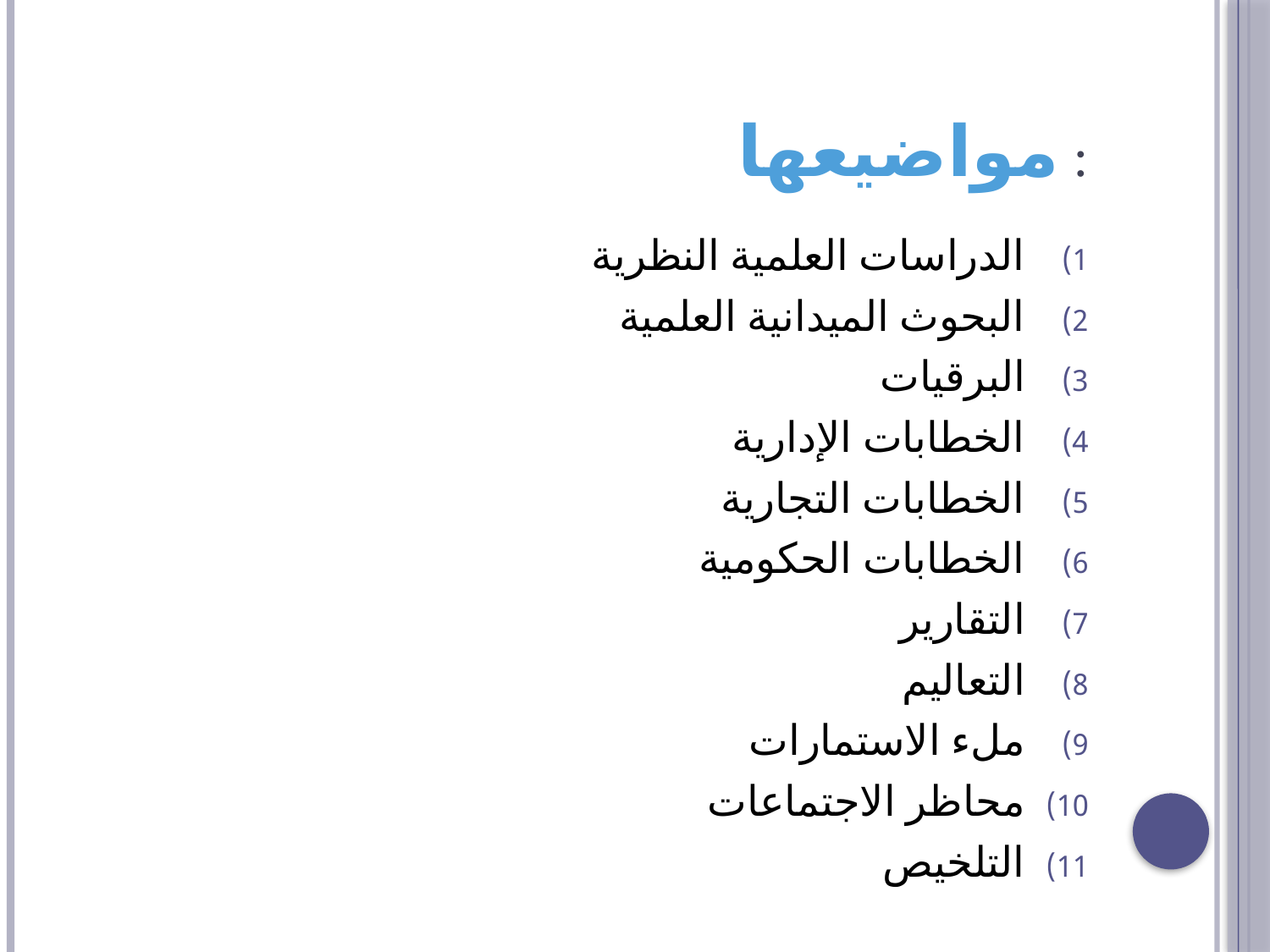

# مواضيعها :
الدراسات العلمية النظرية
البحوث الميدانية العلمية
البرقيات
الخطابات الإدارية
الخطابات التجارية
الخطابات الحكومية
التقارير
التعاليم
ملء الاستمارات
محاظر الاجتماعات
التلخيص